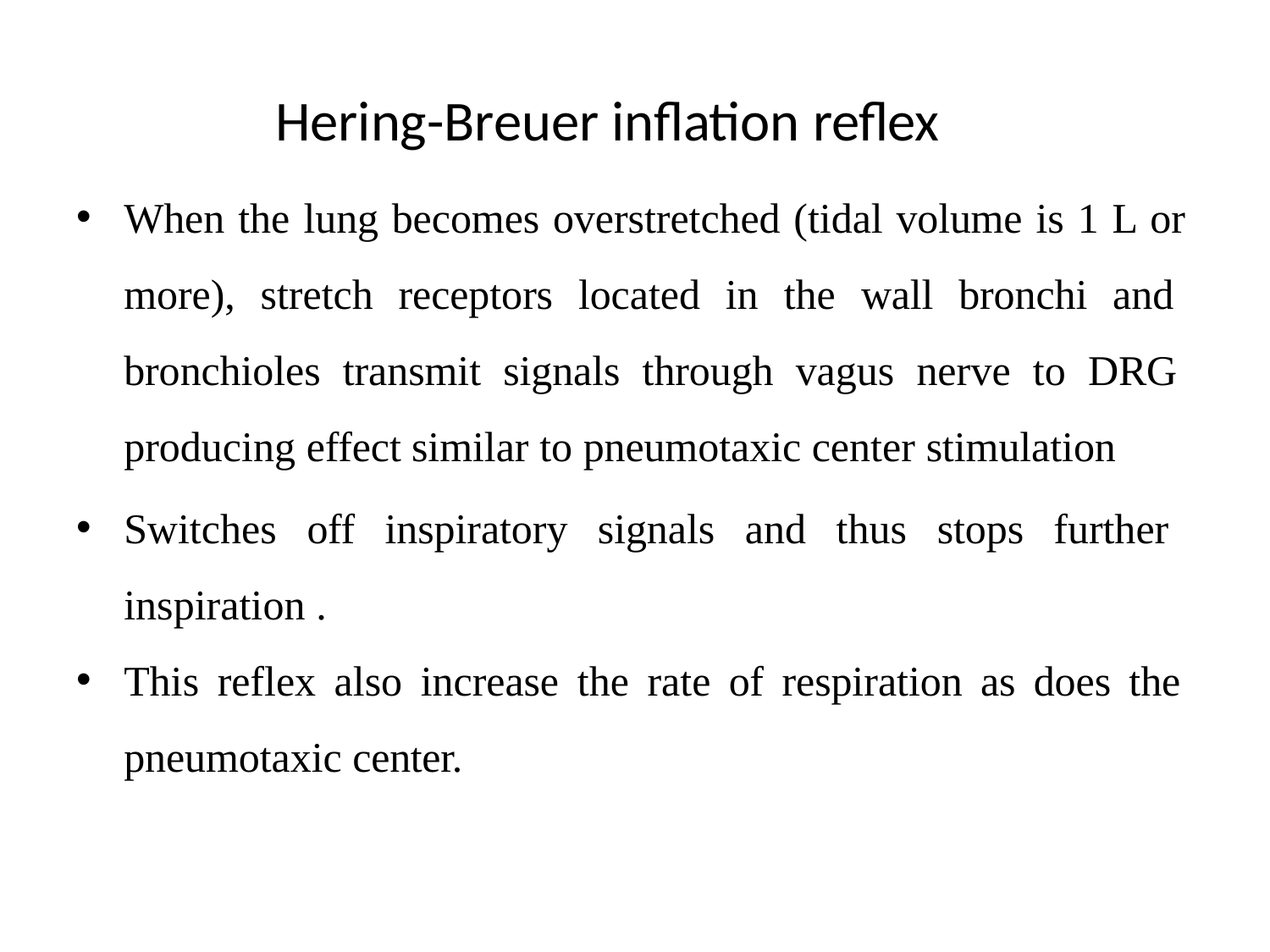

# Hering-Breuer inflation reflex
When the lung becomes overstretched (tidal volume is 1 L or  more), stretch receptors located in the wall bronchi and  bronchioles transmit signals through vagus nerve to DRG  producing effect similar to pneumotaxic center stimulation
Switches off inspiratory signals and thus stops further  inspiration .
This reflex also increase the rate of respiration as does the  pneumotaxic center.